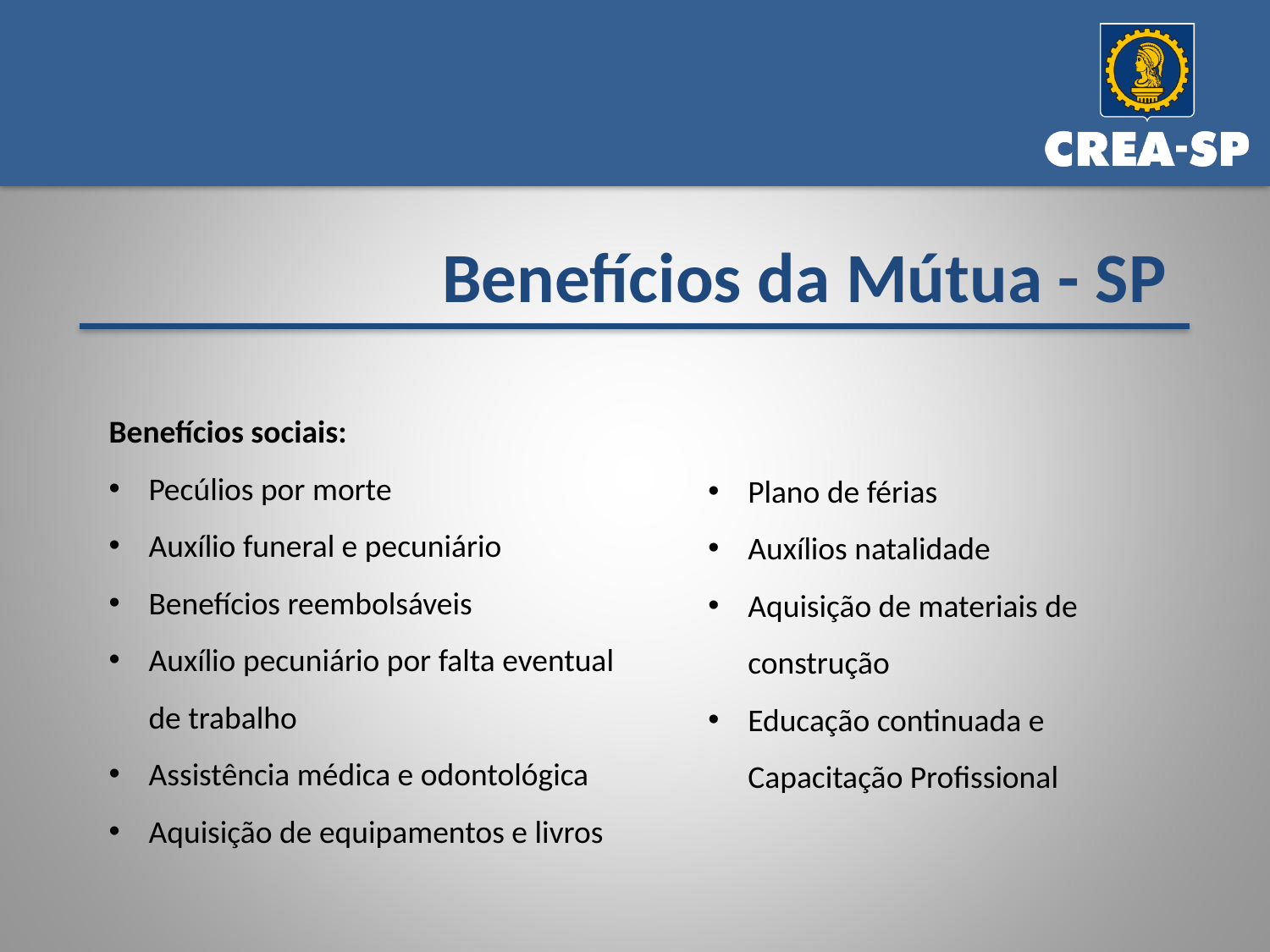

Benefícios da Mútua - SP
Benefícios sociais:
Pecúlios por morte
Auxílio funeral e pecuniário
Benefícios reembolsáveis
Auxílio pecuniário por falta eventual de trabalho
Assistência médica e odontológica
Aquisição de equipamentos e livros
Plano de férias
Auxílios natalidade
Aquisição de materiais de construção
Educação continuada e Capacitação Profissional